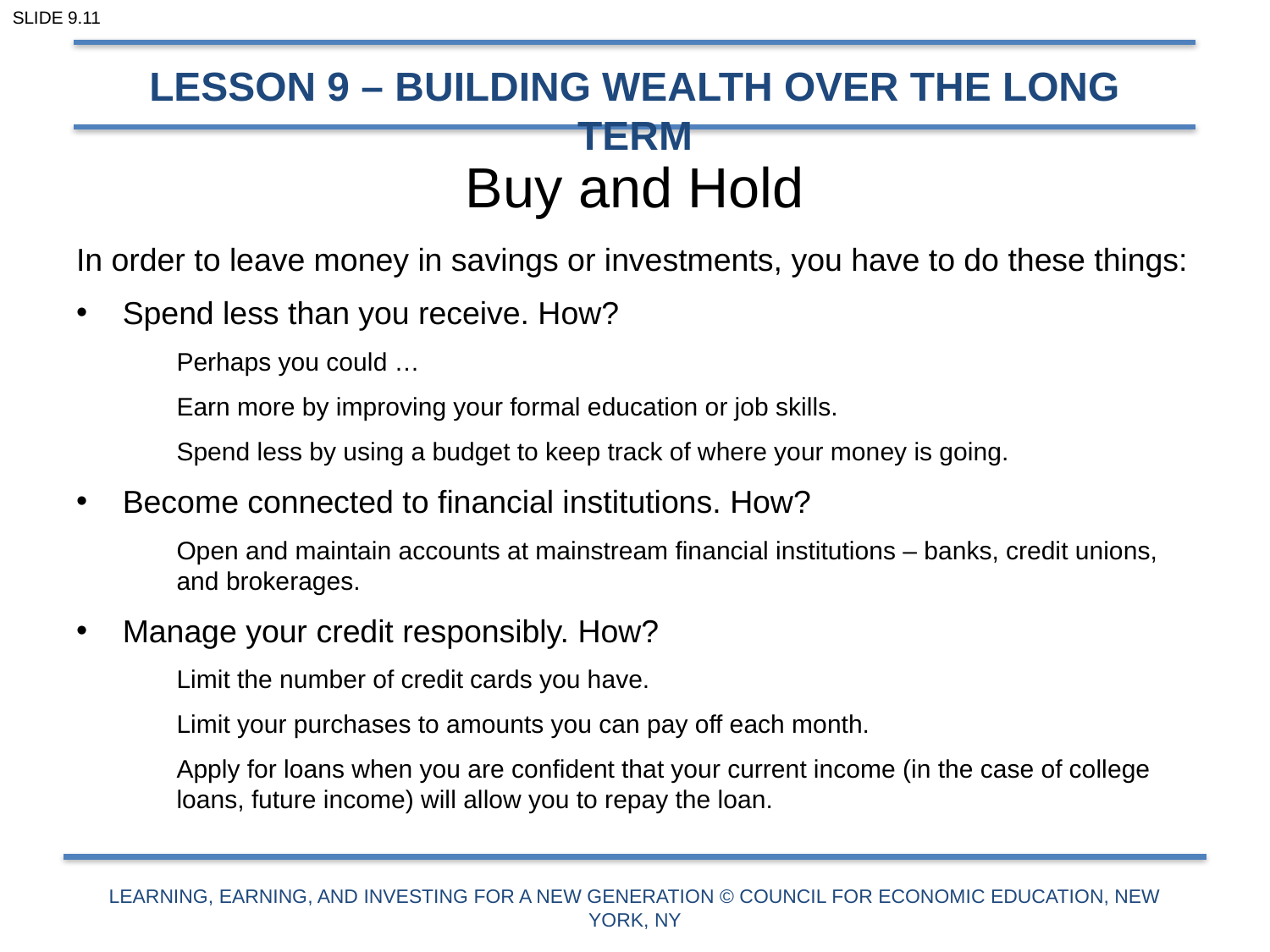

Slide 9.11
Lesson 9 – Building Wealth over the Long Term
# Buy and Hold
In order to leave money in savings or investments, you have to do these things:
Spend less than you receive. How?
	Perhaps you could …
	Earn more by improving your formal education or job skills.
	Spend less by using a budget to keep track of where your money is going.
Become connected to financial institutions. How?
	Open and maintain accounts at mainstream financial institutions – banks, credit unions, and brokerages.
Manage your credit responsibly. How?
Limit the number of credit cards you have.
Limit your purchases to amounts you can pay off each month.
Apply for loans when you are confident that your current income (in the case of college loans, future income) will allow you to repay the loan.